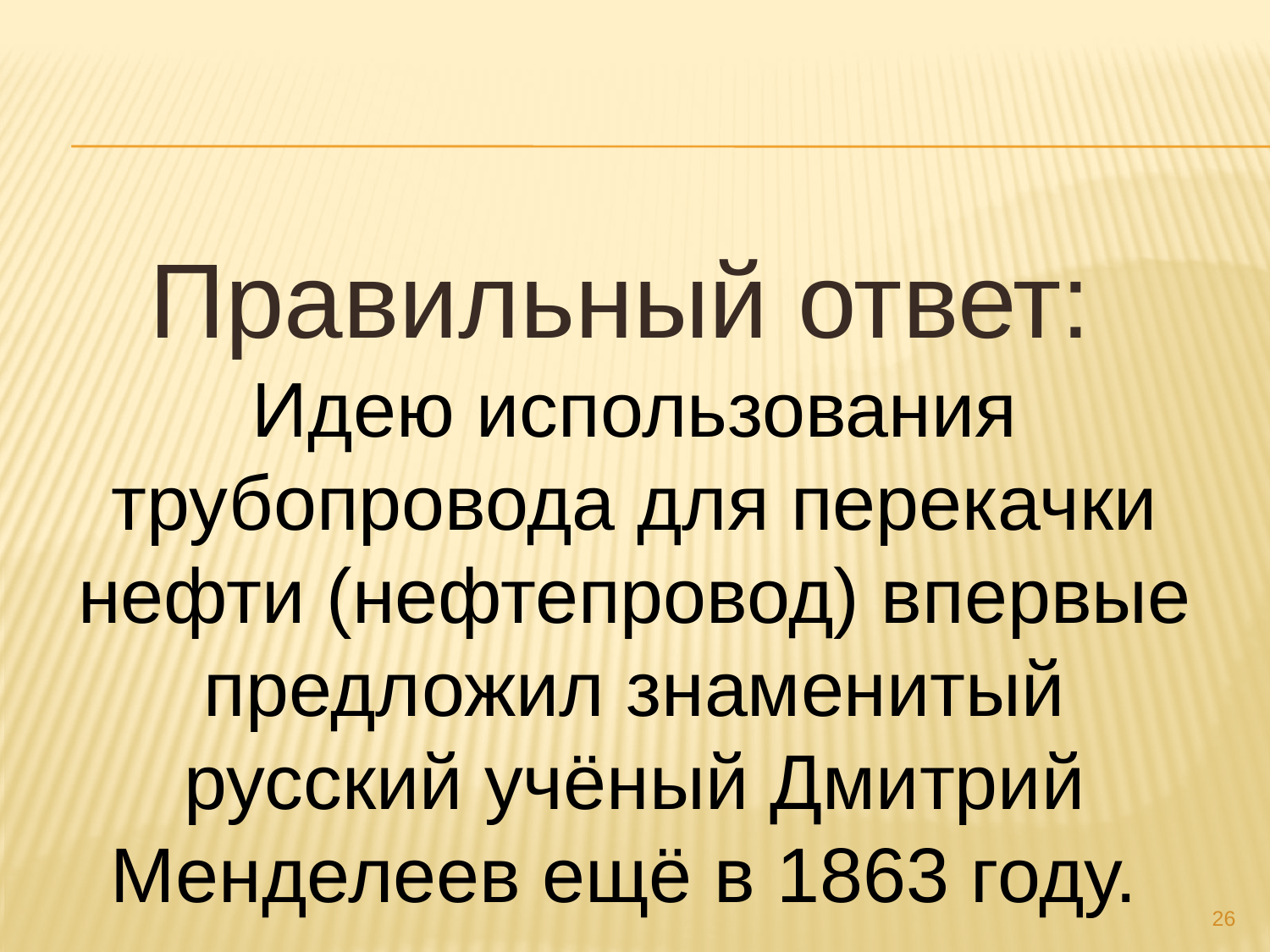

Правильный ответ:
Идею использования трубопровода для перекачки нефти (нефтепровод) впервые предложил знаменитый русский учёный Дмитрий Менделеев ещё в 1863 году.
26